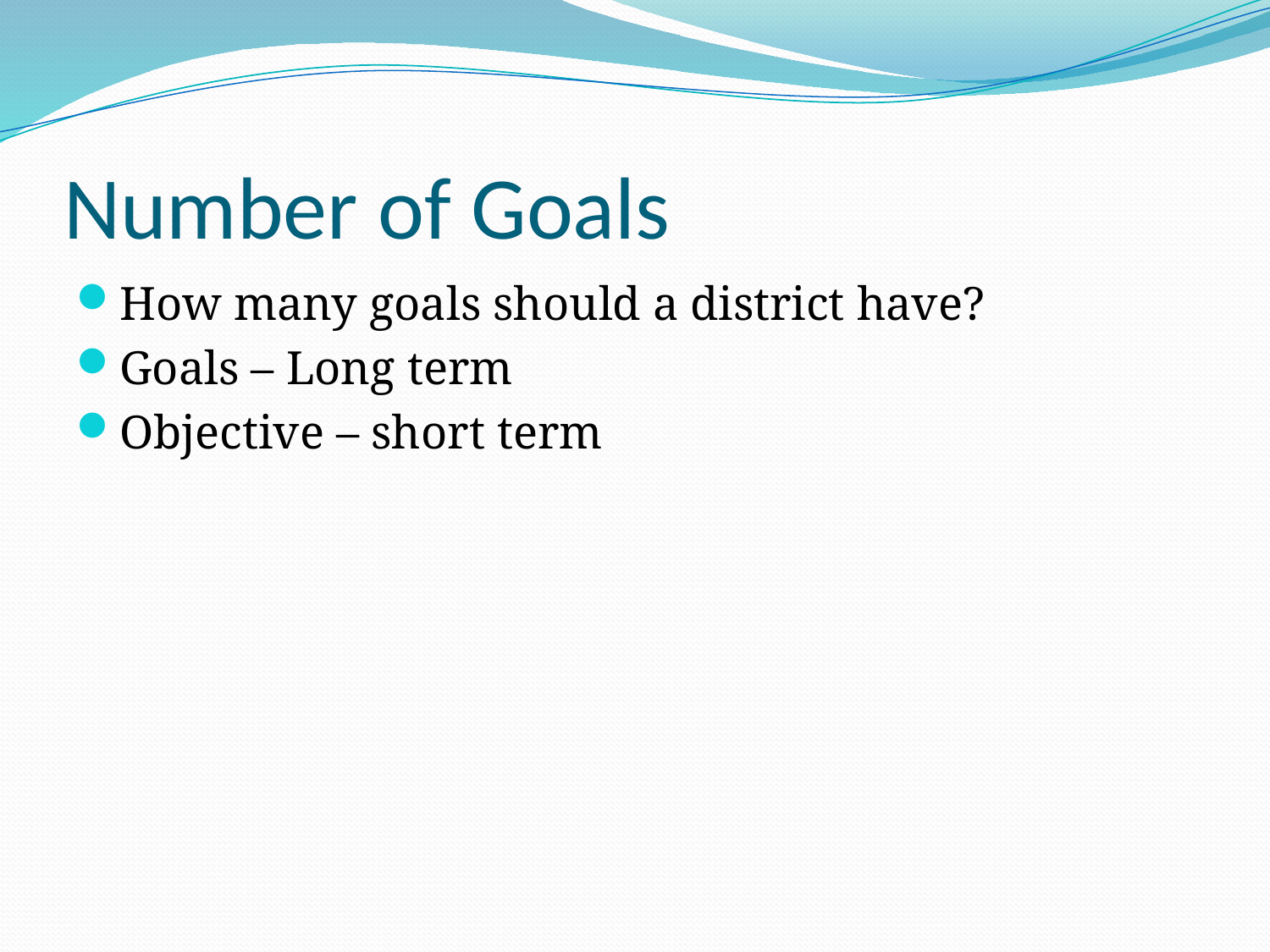

# Number of Goals
How many goals should a district have?
Goals – Long term
Objective – short term